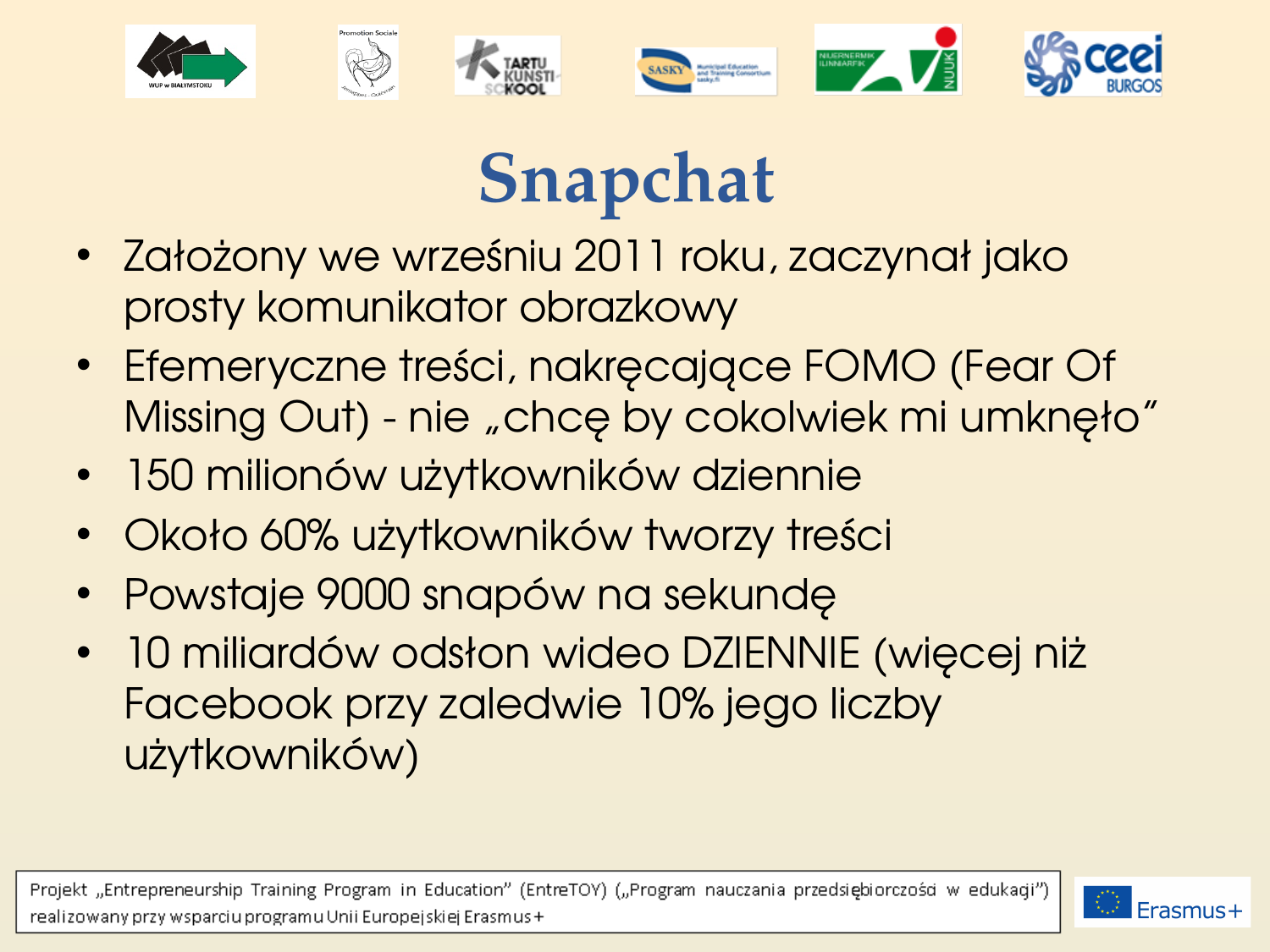

# Snapchat
Założony we wrześniu 2011 roku, zaczynał jako prosty komunikator obrazkowy
Efemeryczne treści, nakręcające FOMO (Fear Of Missing Out) - nie „chcę by cokolwiek mi umknęło”
150 milionów użytkowników dziennie
Około 60% użytkowników tworzy treści
Powstaje 9000 snapów na sekundę
10 miliardów odsłon wideo DZIENNIE (więcej niż Facebook przy zaledwie 10% jego liczby użytkowników)